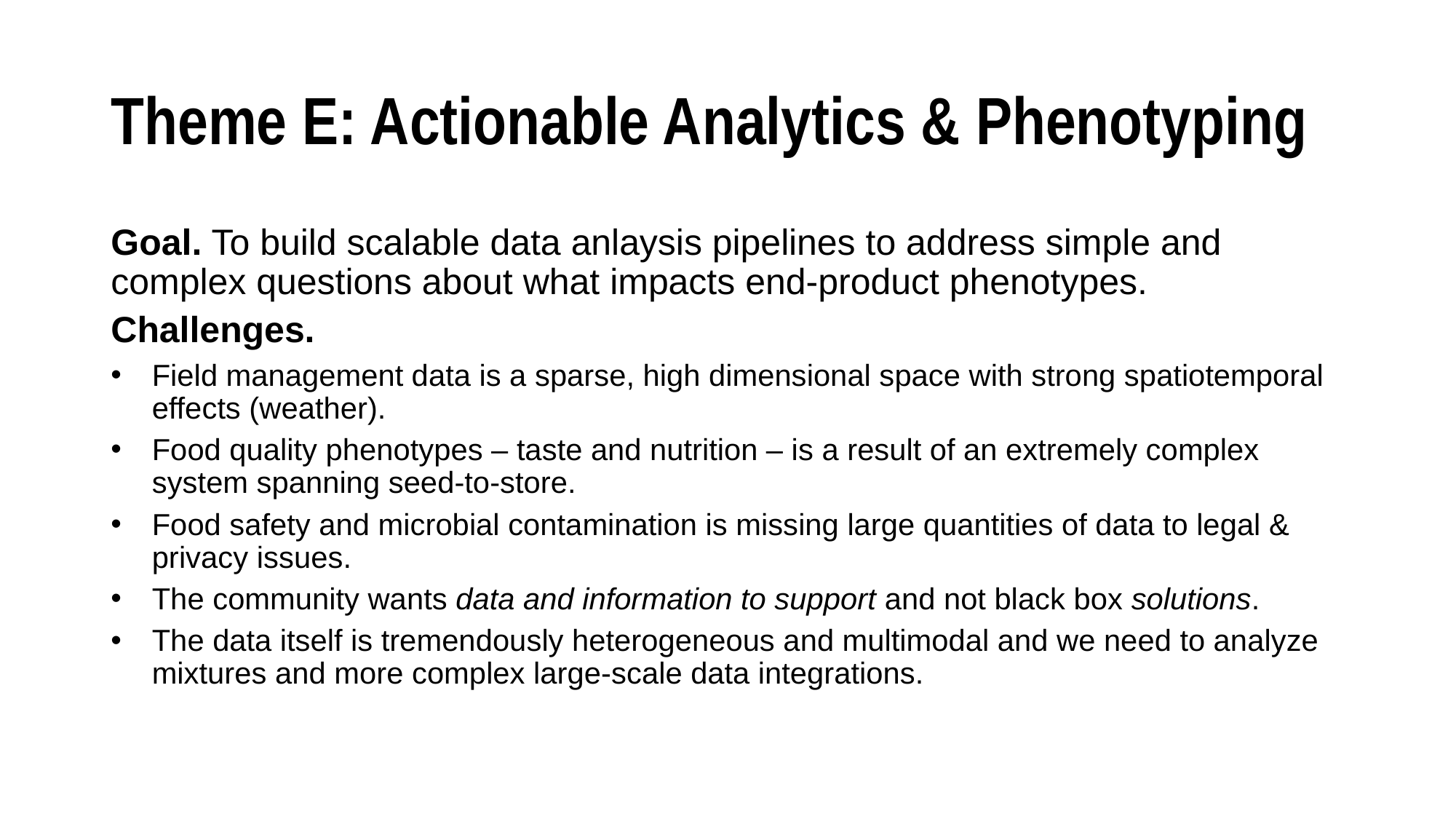

# Theme E: Actionable Analytics & Phenotyping
Goal. To build scalable data anlaysis pipelines to address simple and complex questions about what impacts end-product phenotypes.
Challenges.
Field management data is a sparse, high dimensional space with strong spatiotemporal effects (weather).
Food quality phenotypes – taste and nutrition – is a result of an extremely complex system spanning seed-to-store.
Food safety and microbial contamination is missing large quantities of data to legal & privacy issues.
The community wants data and information to support and not black box solutions.
The data itself is tremendously heterogeneous and multimodal and we need to analyze mixtures and more complex large-scale data integrations.